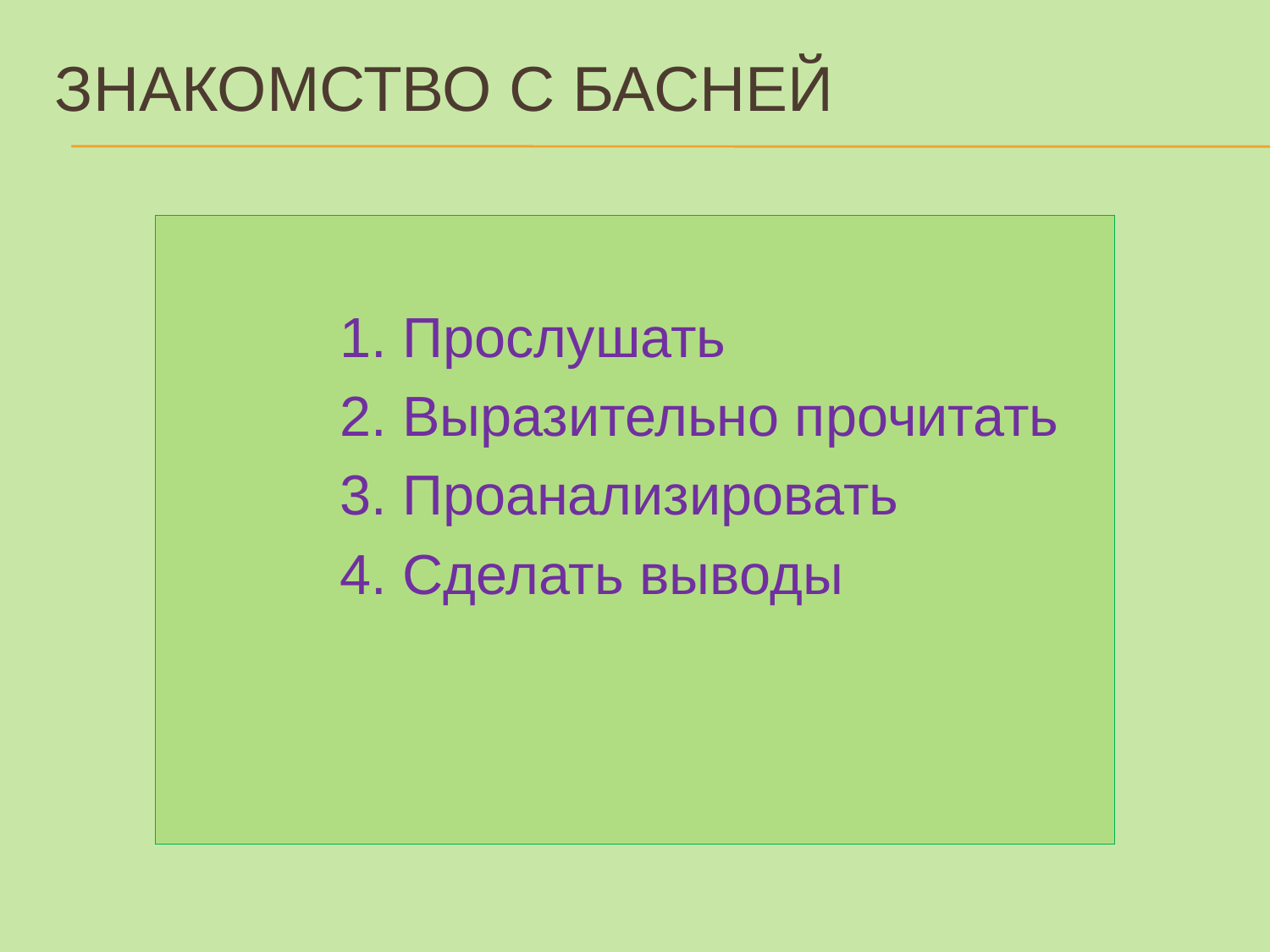

# Знакомство с басней

           1. Прослушать
           2. Выразительно прочитать
           3. Проанализировать
           4. Сделать выводы